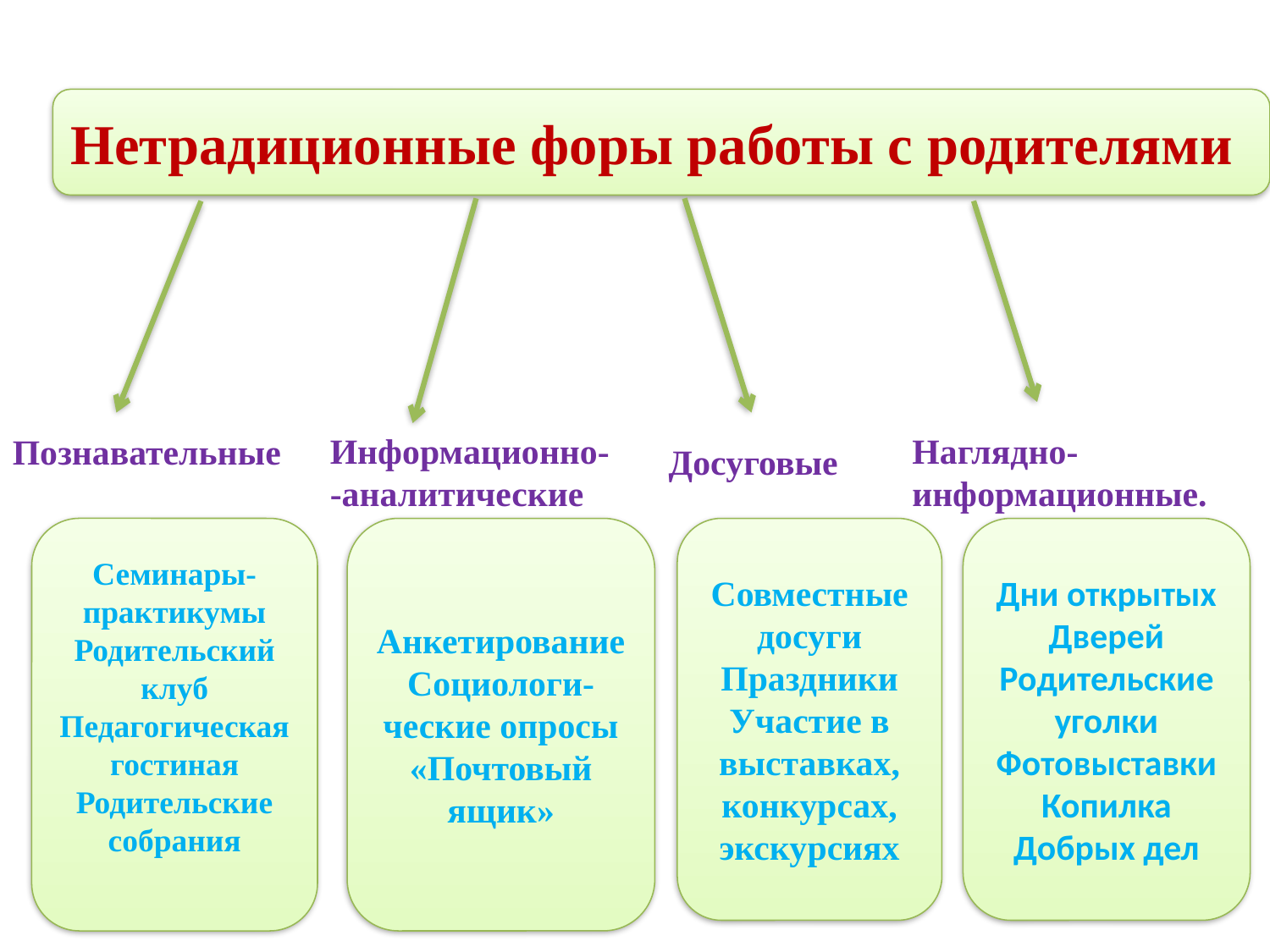

Нетрадиционные форы работы с родителями

Познавательные
Информационно-
-аналитические
Наглядно-
информационные.
Досуговые
Семинары-практикумы
Родительский клуб
Педагогическая гостиная
Родительские собрания

АнкетированиеСоциологи-
ческие опросы
«Почтовый ящик»
Совместные досуги
Праздники
Участие в выставках, конкурсах, экскурсиях
Дни открытых
Дверей
Родительские уголки
Фотовыставки
Копилка Добрых дел